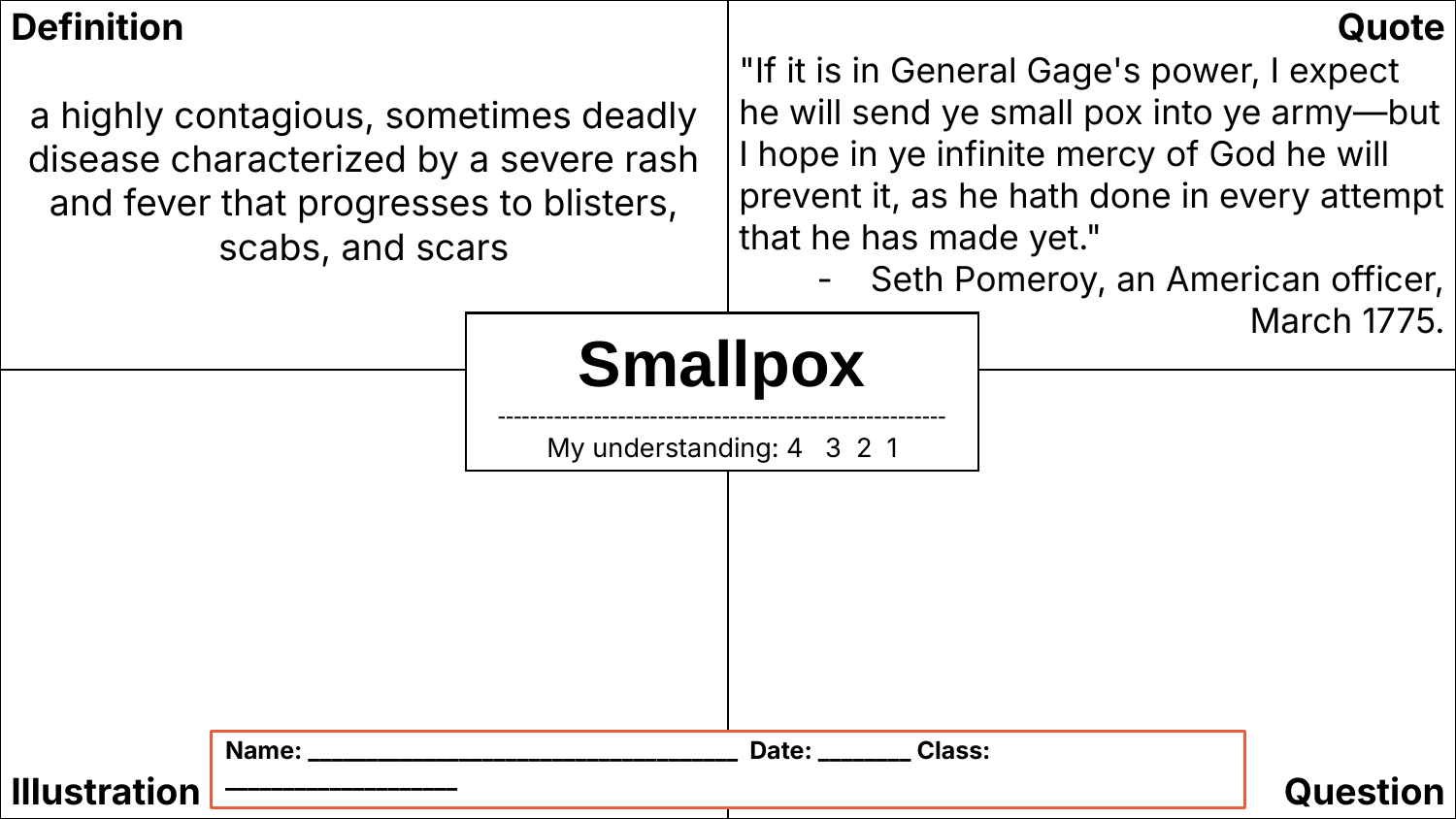

| Definition a highly contagious, sometimes deadly disease characterized by a severe rash and fever that progresses to blisters, scabs, and scars | Quote "If it is in General Gage's power, I expect he will send ye small pox into ye army—but I hope in ye infinite mercy of God he will prevent it, as he hath done in every attempt that he has made yet." Seth Pomeroy, an American officer, March 1775. |
| --- | --- |
| Illustration | Question |
Smallpox
--------------------------------------------------------
My understanding: 4   3  2  1
Name: _____________________________________  Date: ________ Class: ____________________